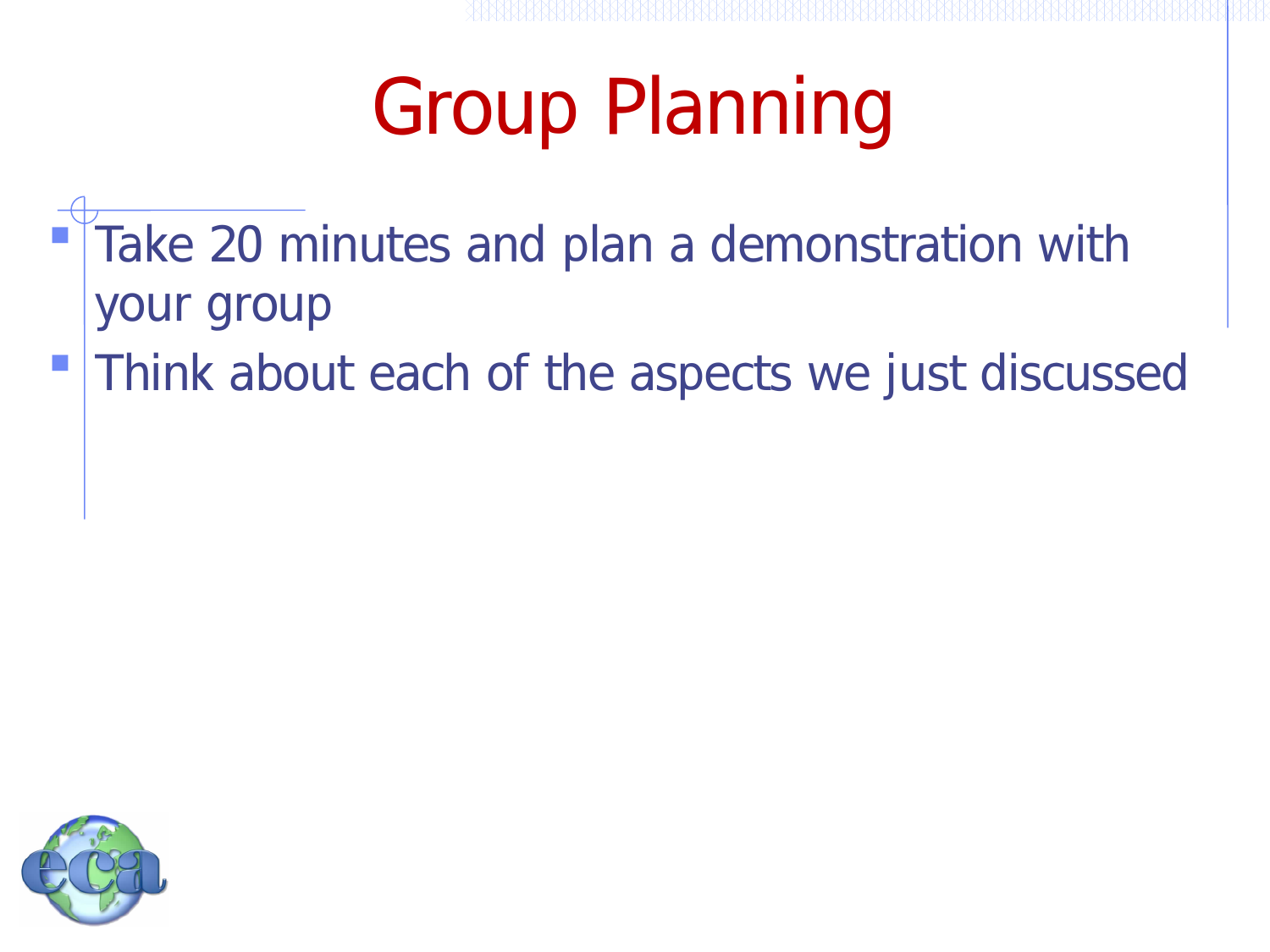

# Group Planning
Take 20 minutes and plan a demonstration with your group
Think about each of the aspects we just discussed